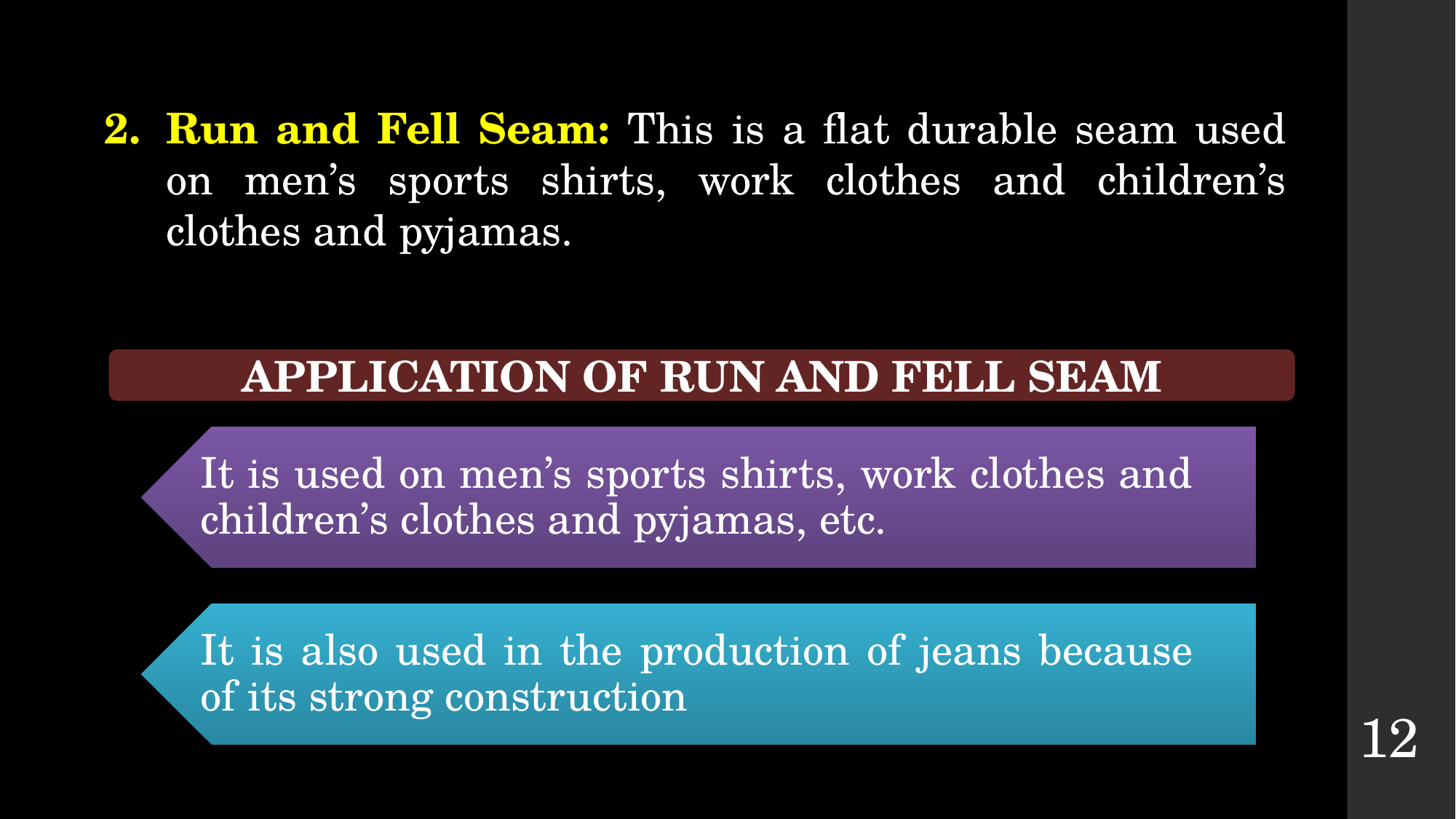

Run and Fell Seam: This is a flat durable seam used on men’s sports shirts, work clothes and children’s clothes and pyjamas.
APPLICATION OF RUN AND FELL SEAM
It is used on men’s sports shirts, work clothes and children’s clothes and pyjamas, etc.
It is also used in the production of jeans because of its strong construction
12